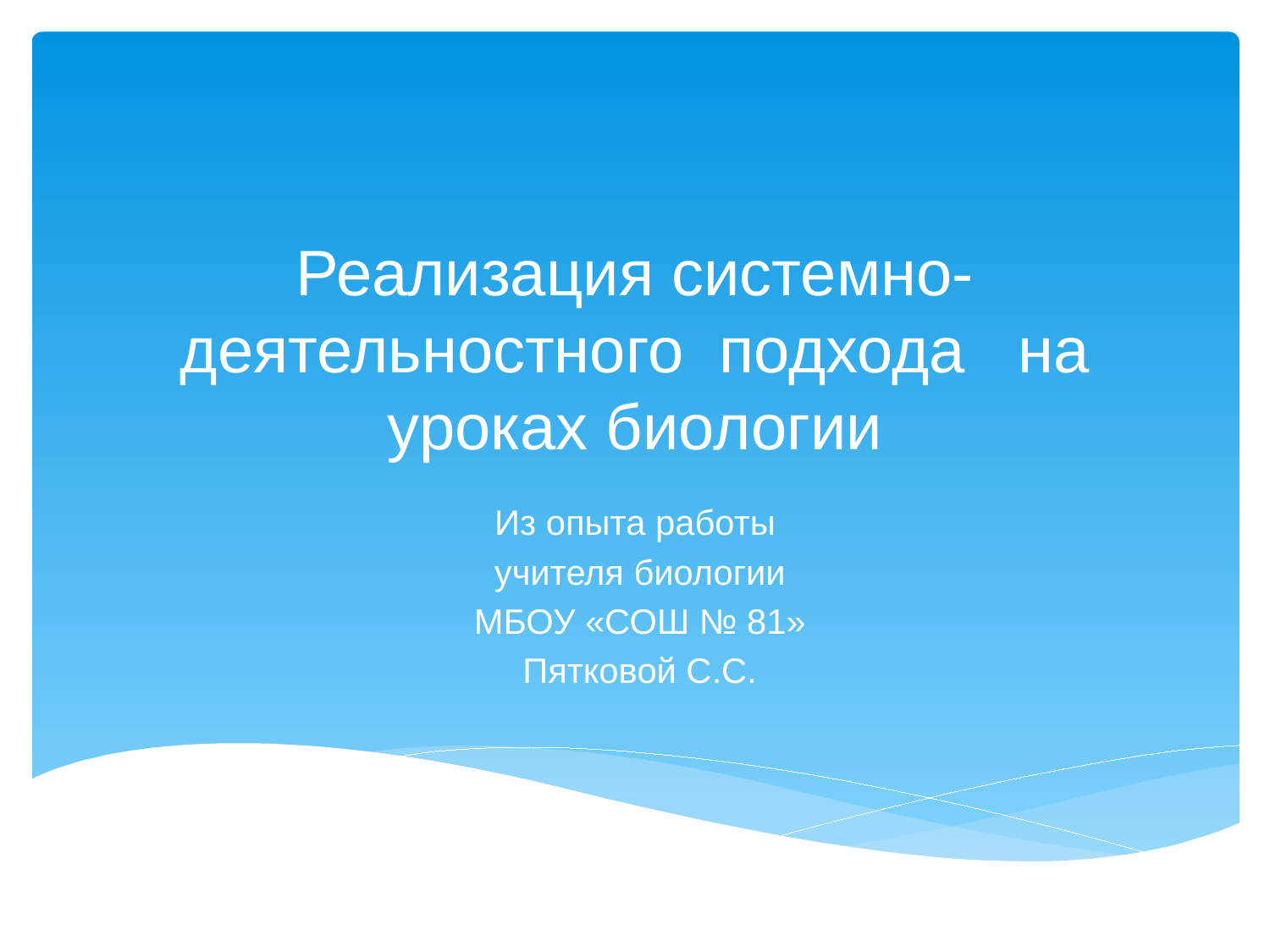

# Реализация системно-деятельностного  подхода   на уроках биологии
Из опыта работы
 учителя биологии
 МБОУ «СОШ № 81»
 Пятковой С.С.